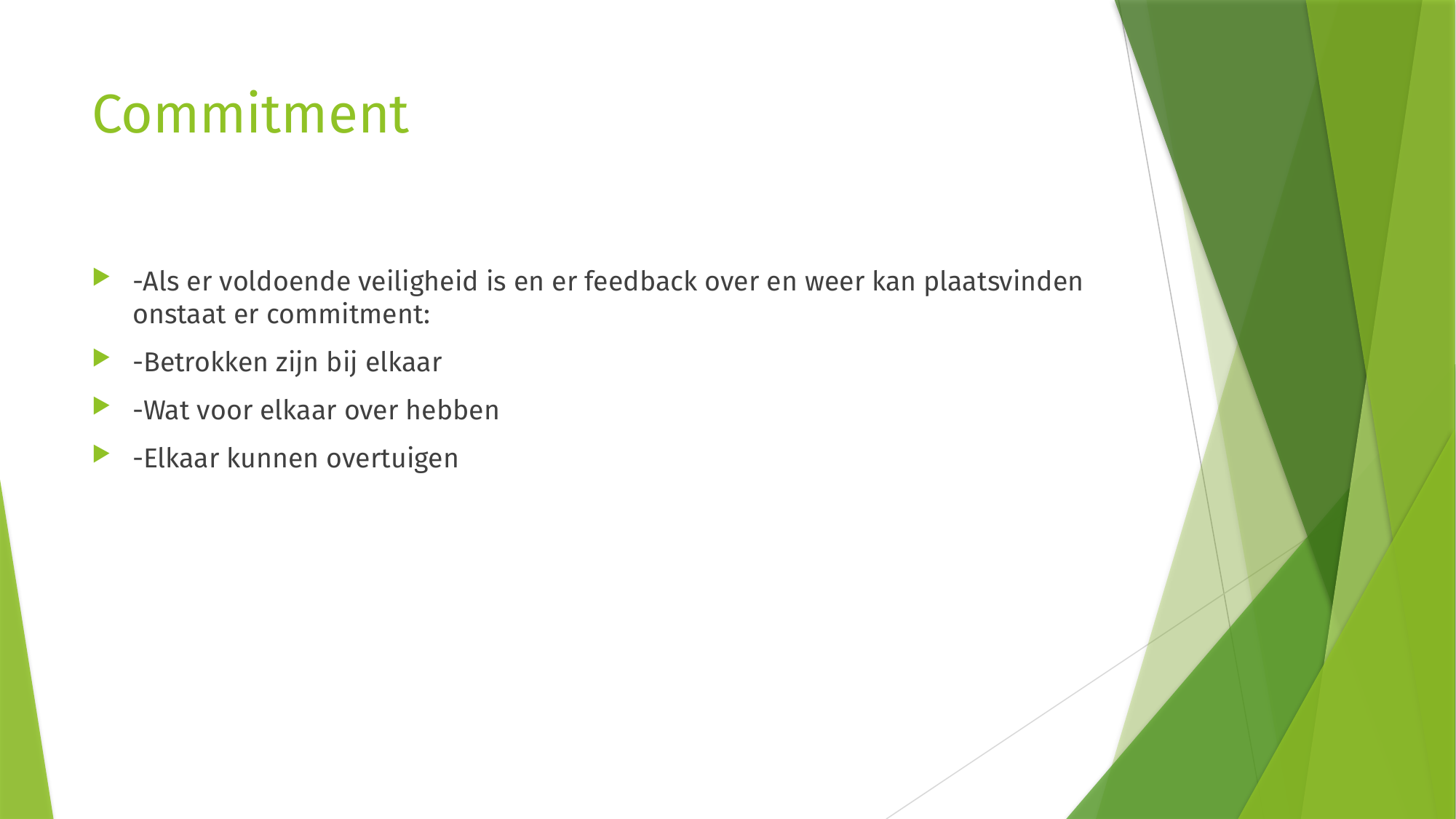

# Commitment
-Als er voldoende veiligheid is en er feedback over en weer kan plaatsvinden onstaat er commitment:
-Betrokken zijn bij elkaar
-Wat voor elkaar over hebben
-Elkaar kunnen overtuigen